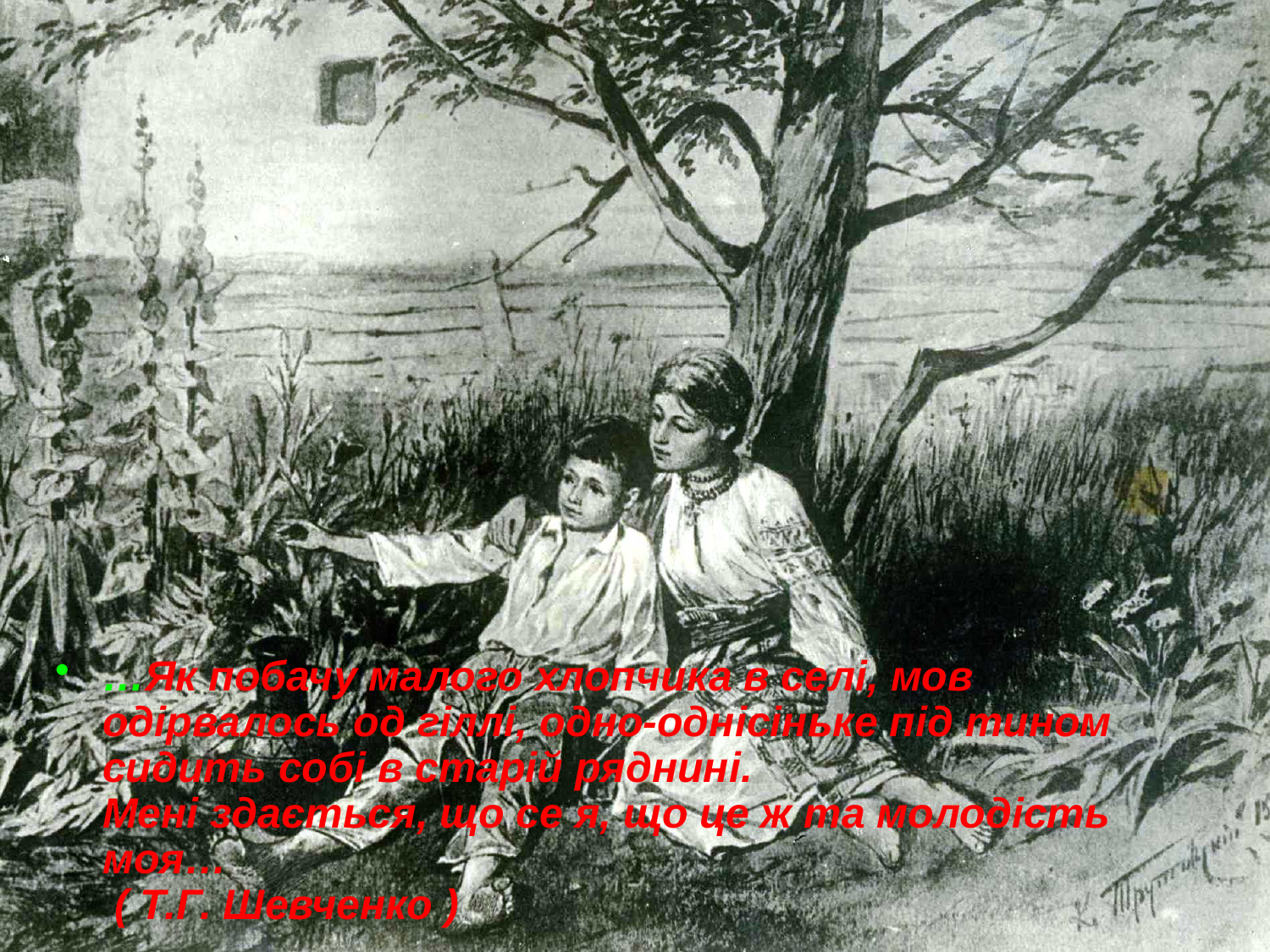

…Як побачу малого хлопчика в селі, мов одірвалось од гіллі, одно-однісіньке під тином сидить собі в старій ряднині.
Мені здається, що се я, що це ж та молодість моя…
 ( Т.Г. Шевченко )